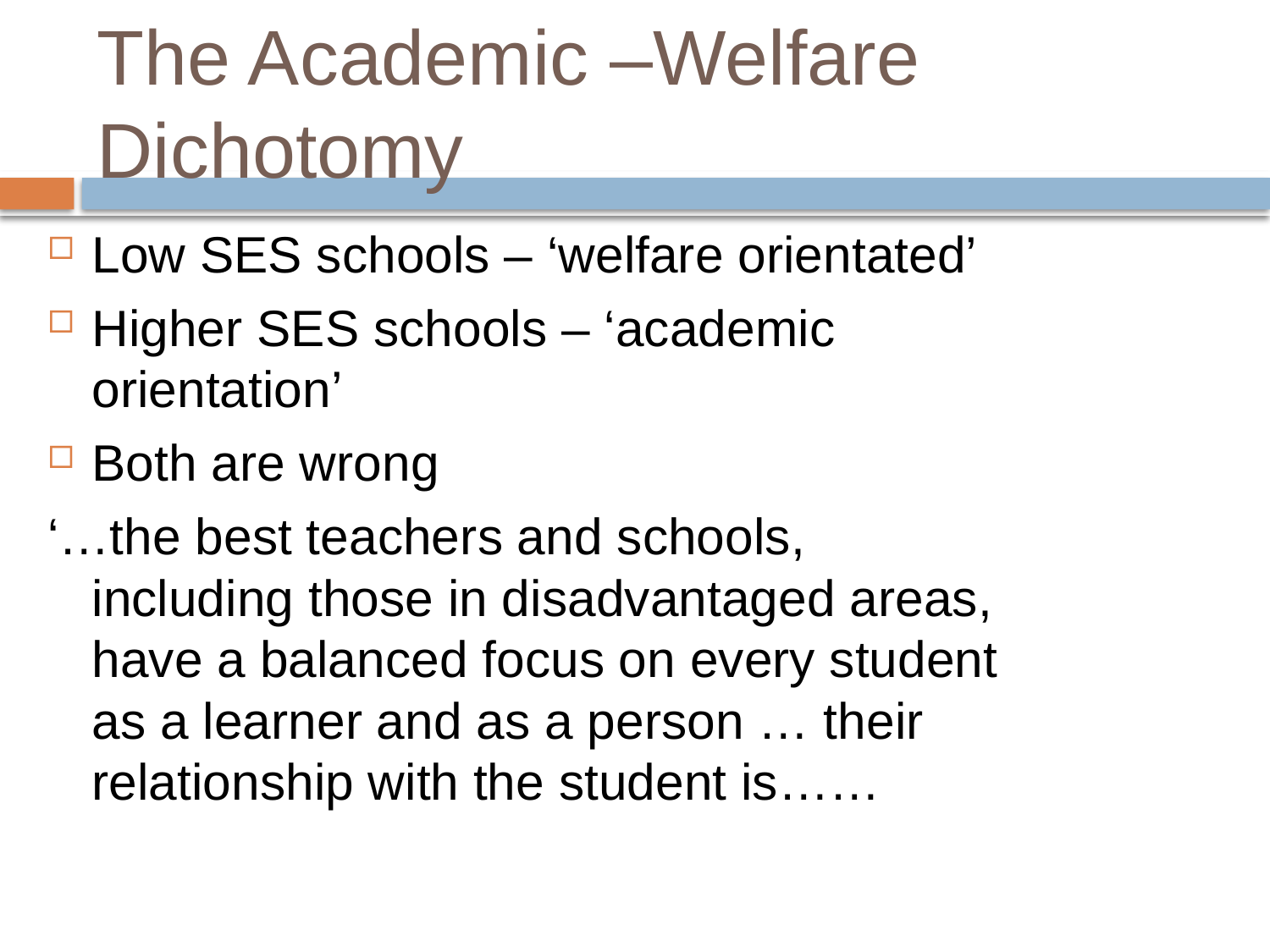

# The Academic –Welfare Dichotomy
Low SES schools – ‘welfare orientated’
Higher SES schools – ‘academic orientation’
Both are wrong
‘…the best teachers and schools, including those in disadvantaged areas, have a balanced focus on every student as a learner and as a person … their relationship with the student is……